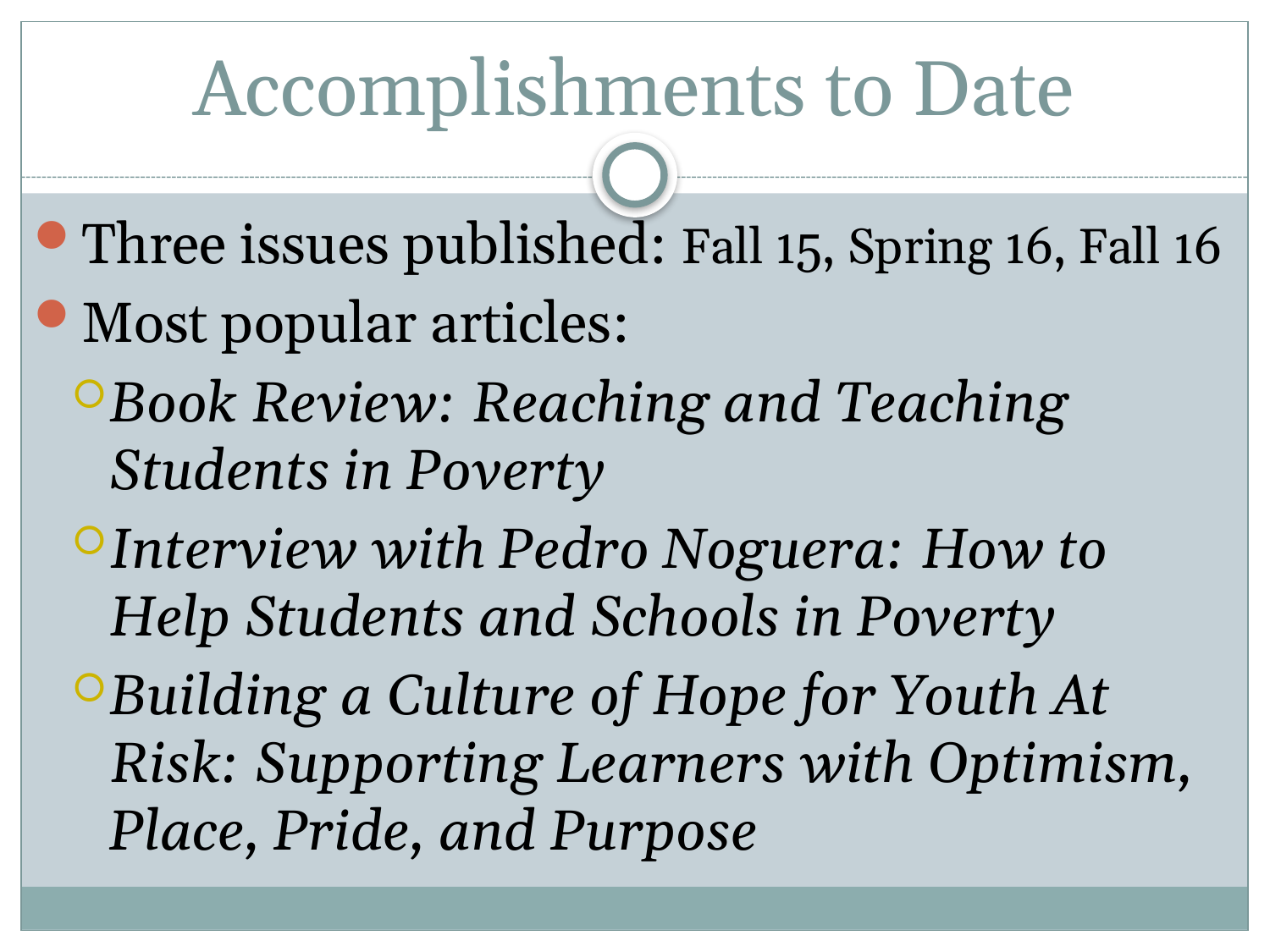

# Accomplishments to Date
Three issues published: Fall 15, Spring 16, Fall 16
Most popular articles:
Book Review: Reaching and Teaching Students in Poverty
Interview with Pedro Noguera: How to Help Students and Schools in Poverty
Building a Culture of Hope for Youth At Risk: Supporting Learners with Optimism, Place, Pride, and Purpose